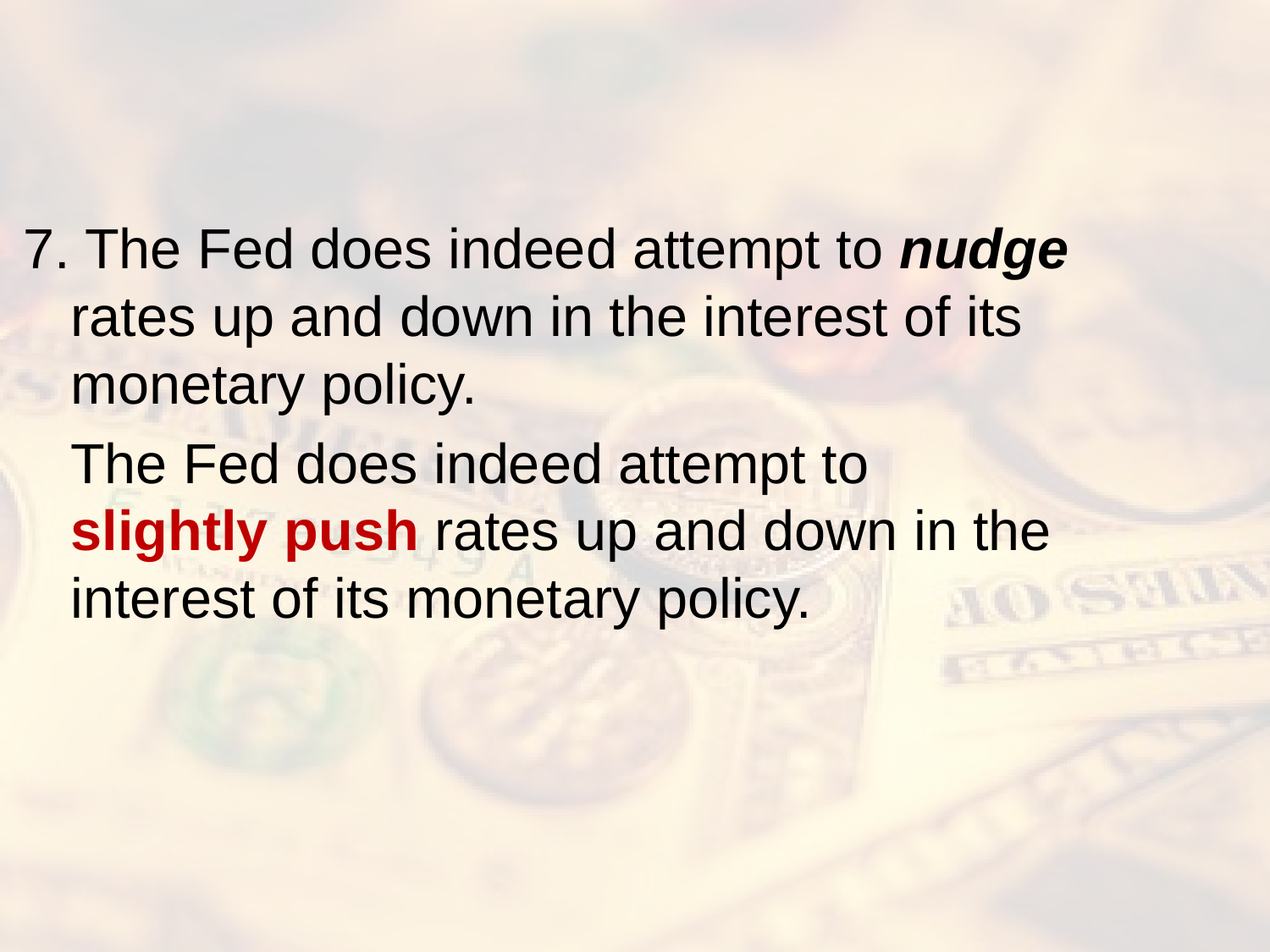

#
7. The Fed does indeed attempt to nudge rates up and down in the interest of its monetary policy.
   The Fed does indeed attempt to slightly push rates up and down in the interest of its monetary policy.